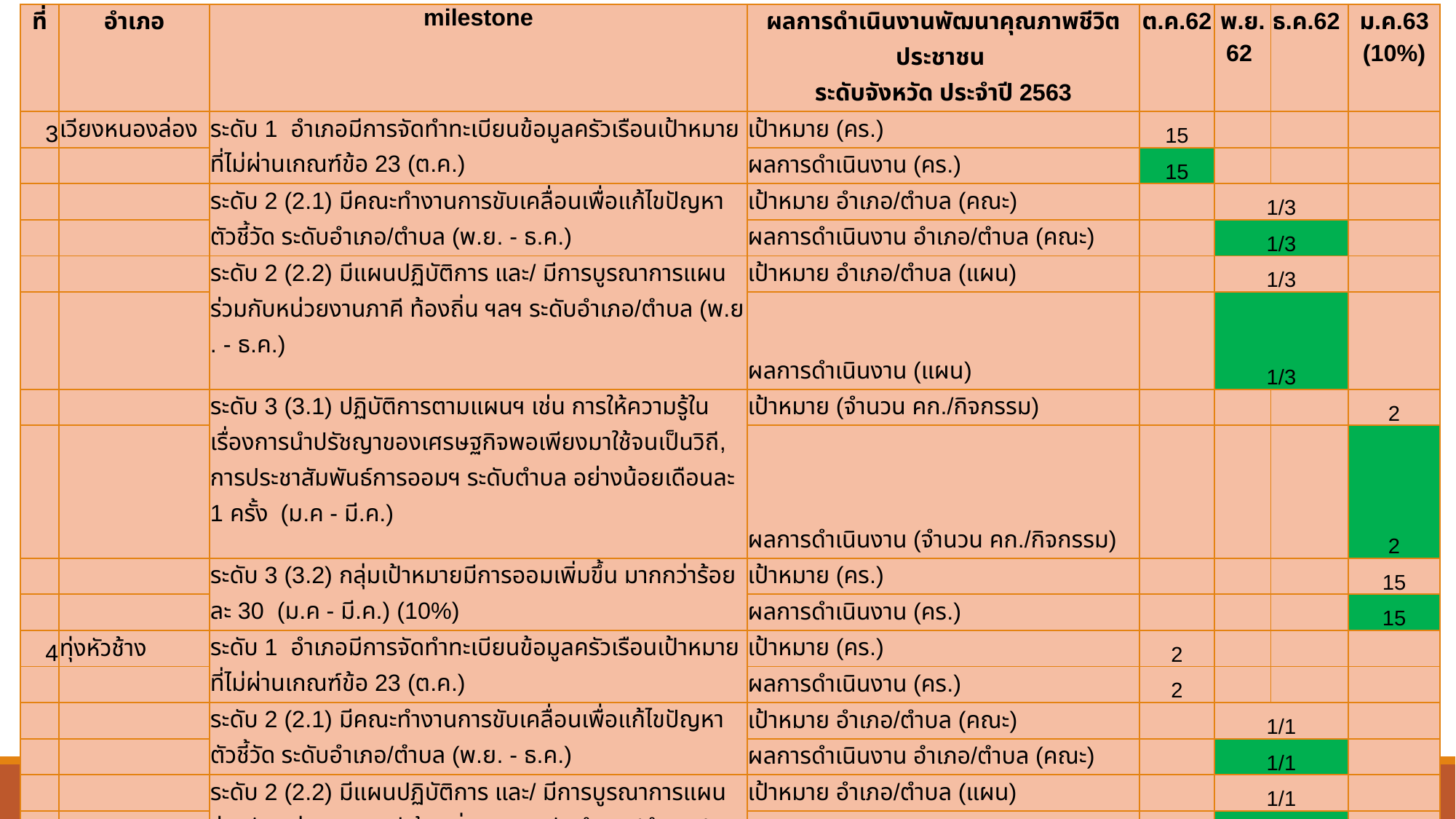

| ที่ | อำเภอ | milestone | ผลการดำเนินงานพัฒนาคุณภาพชีวิตประชาชน ระดับจังหวัด ประจำปี 2563 | ต.ค.62 | พ.ย.62 | ธ.ค.62 | ม.ค.63 (10%) |
| --- | --- | --- | --- | --- | --- | --- | --- |
| 3 | เวียงหนองล่อง | ระดับ 1 อำเภอมีการจัดทำทะเบียนข้อมูลครัวเรือนเป้าหมายที่ไม่ผ่านเกณฑ์ข้อ 23 (ต.ค.) | เป้าหมาย (คร.) | 15 |  |  |  |
|  |  |  | ผลการดำเนินงาน (คร.) | 15 |  |  |  |
|  |  | ระดับ 2 (2.1) มีคณะทำงานการขับเคลื่อนเพื่อแก้ไขปัญหาตัวชี้วัด ระดับอำเภอ/ตำบล (พ.ย. - ธ.ค.) | เป้าหมาย อำเภอ/ตำบล (คณะ) |  | 1/3 |  |  |
|  |  |  | ผลการดำเนินงาน อำเภอ/ตำบล (คณะ) |  | 1/3 |  |  |
|  |  | ระดับ 2 (2.2) มีแผนปฏิบัติการ และ/ มีการบูรณาการแผนร่วมกับหน่วยงานภาคี ท้องถิ่น ฯลฯ ระดับอำเภอ/ตำบล (พ.ย. - ธ.ค.) | เป้าหมาย อำเภอ/ตำบล (แผน) |  | 1/3 |  |  |
|  |  |  | ผลการดำเนินงาน (แผน) |  | 1/3 |  |  |
|  |  | ระดับ 3 (3.1) ปฏิบัติการตามแผนฯ เช่น การให้ความรู้ในเรื่องการนำปรัชญาของเศรษฐกิจพอเพียงมาใช้จนเป็นวิถี, การประชาสัมพันธ์การออมฯ ระดับตำบล อย่างน้อยเดือนละ 1 ครั้ง (ม.ค - มี.ค.) | เป้าหมาย (จำนวน คก./กิจกรรม) |  |  |  | 2 |
|  |  |  | ผลการดำเนินงาน (จำนวน คก./กิจกรรม) |  |  |  | 2 |
|  |  | ระดับ 3 (3.2) กลุ่มเป้าหมายมีการออมเพิ่มขึ้น มากกว่าร้อยละ 30 (ม.ค - มี.ค.) (10%) | เป้าหมาย (คร.) |  |  |  | 15 |
|  |  |  | ผลการดำเนินงาน (คร.) |  |  |  | 15 |
| 4 | ทุ่งหัวช้าง | ระดับ 1 อำเภอมีการจัดทำทะเบียนข้อมูลครัวเรือนเป้าหมายที่ไม่ผ่านเกณฑ์ข้อ 23 (ต.ค.) | เป้าหมาย (คร.) | 2 |  |  |  |
|  |  |  | ผลการดำเนินงาน (คร.) | 2 |  |  |  |
|  |  | ระดับ 2 (2.1) มีคณะทำงานการขับเคลื่อนเพื่อแก้ไขปัญหาตัวชี้วัด ระดับอำเภอ/ตำบล (พ.ย. - ธ.ค.) | เป้าหมาย อำเภอ/ตำบล (คณะ) |  | 1/1 |  |  |
|  |  |  | ผลการดำเนินงาน อำเภอ/ตำบล (คณะ) |  | 1/1 |  |  |
|  |  | ระดับ 2 (2.2) มีแผนปฏิบัติการ และ/ มีการบูรณาการแผนร่วมกับหน่วยงานภาคี ท้องถิ่น ฯลฯ ระดับอำเภอ/ตำบล (พ.ย. - ธ.ค.) | เป้าหมาย อำเภอ/ตำบล (แผน) |  | 1/1 |  |  |
|  |  |  | ผลการดำเนินงาน (แผน) |  | 1/1 |  |  |
|  |  | ระดับ 3 (3.1) ปฏิบัติการตามแผนฯ เช่น การให้ความรู้ในเรื่องการนำปรัชญาของเศรษฐกิจพอเพียงมาใช้จนเป็นวิถี, การประชาสัมพันธ์การออมฯ ระดับตำบล อย่างน้อยเดือนละ 1 ครั้ง (ม.ค - มี.ค.) | เป้าหมาย (จำนวน คก./กิจกรรม) |  |  |  | 2 |
|  |  |  | ผลการดำเนินงาน (จำนวน คก./กิจกรรม) |  |  |  | 2 |
|  |  | ระดับ 3 (3.2) กลุ่มเป้าหมายมีการออมเพิ่มขึ้น มากกว่าร้อยละ 30 (ม.ค - มี.ค.) (10%) | เป้าหมาย (คร.) |  |  |  | 2 |
|  |  |  | ผลการดำเนินงาน (คร.) |  |  |  | 2 |
#